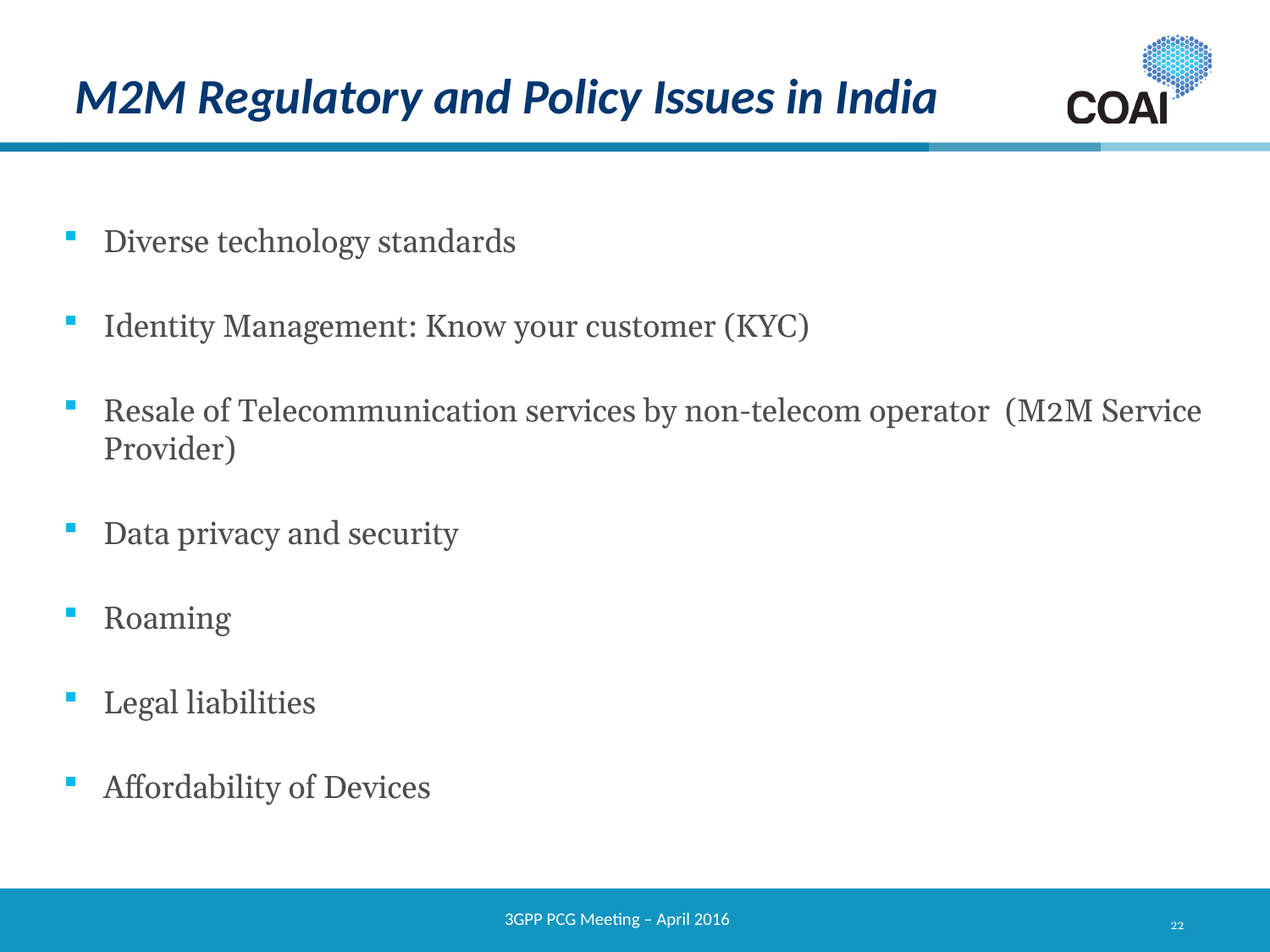

# M2M Regulatory and Policy Issues in India
Diverse technology standards

Identity Management: Know your customer (KYC)

Resale of Telecommunication services by non-telecom operator  (M2M Service Provider)

Data privacy and security

Roaming

Legal liabilities

Affordability of Devices